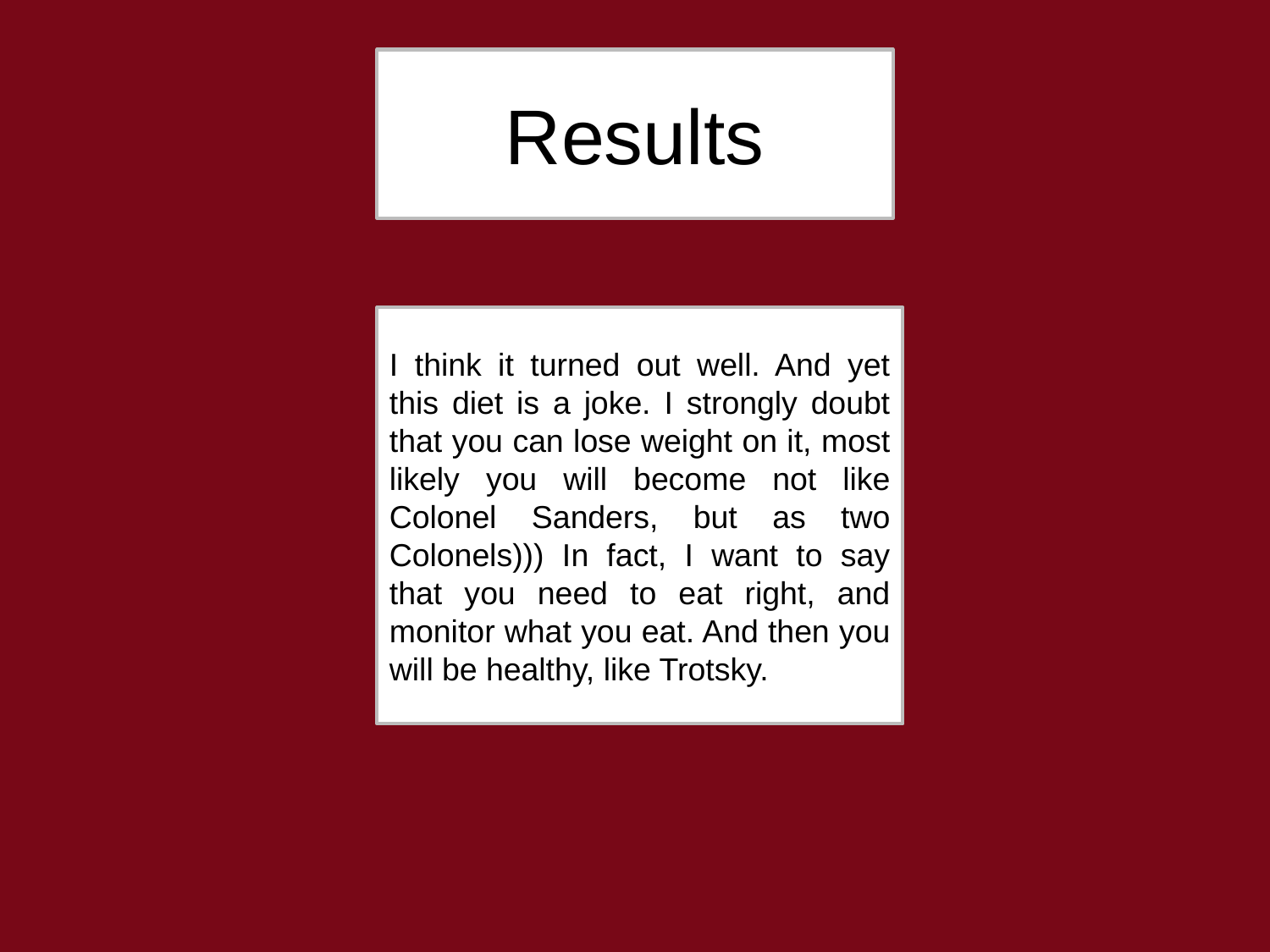

Results
I think it turned out well. And yet this diet is a joke. I strongly doubt that you can lose weight on it, most likely you will become not like Colonel Sanders, but as two Colonels))) In fact, I want to say that you need to eat right, and monitor what you eat. And then you will be healthy, like Trotsky.